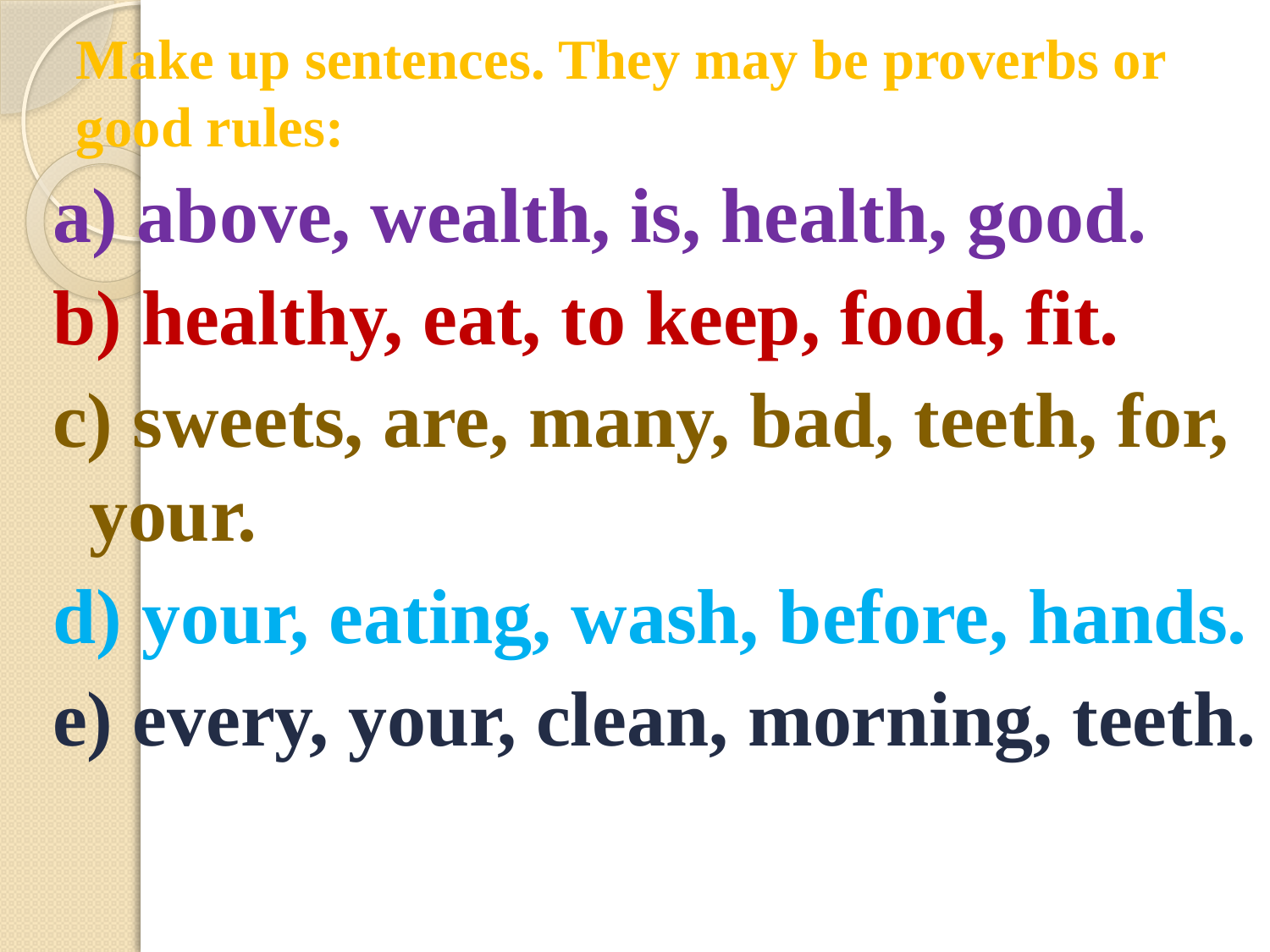

# Make up sentences. They may be proverbs or good rules:
a) above, wealth, is, health, good.
b) healthy, eat, to keep, food, fit.
c) sweets, are, many, bad, teeth, for, your.
d) your, eating, wash, before, hands.
e) every, your, clean, morning, teeth.